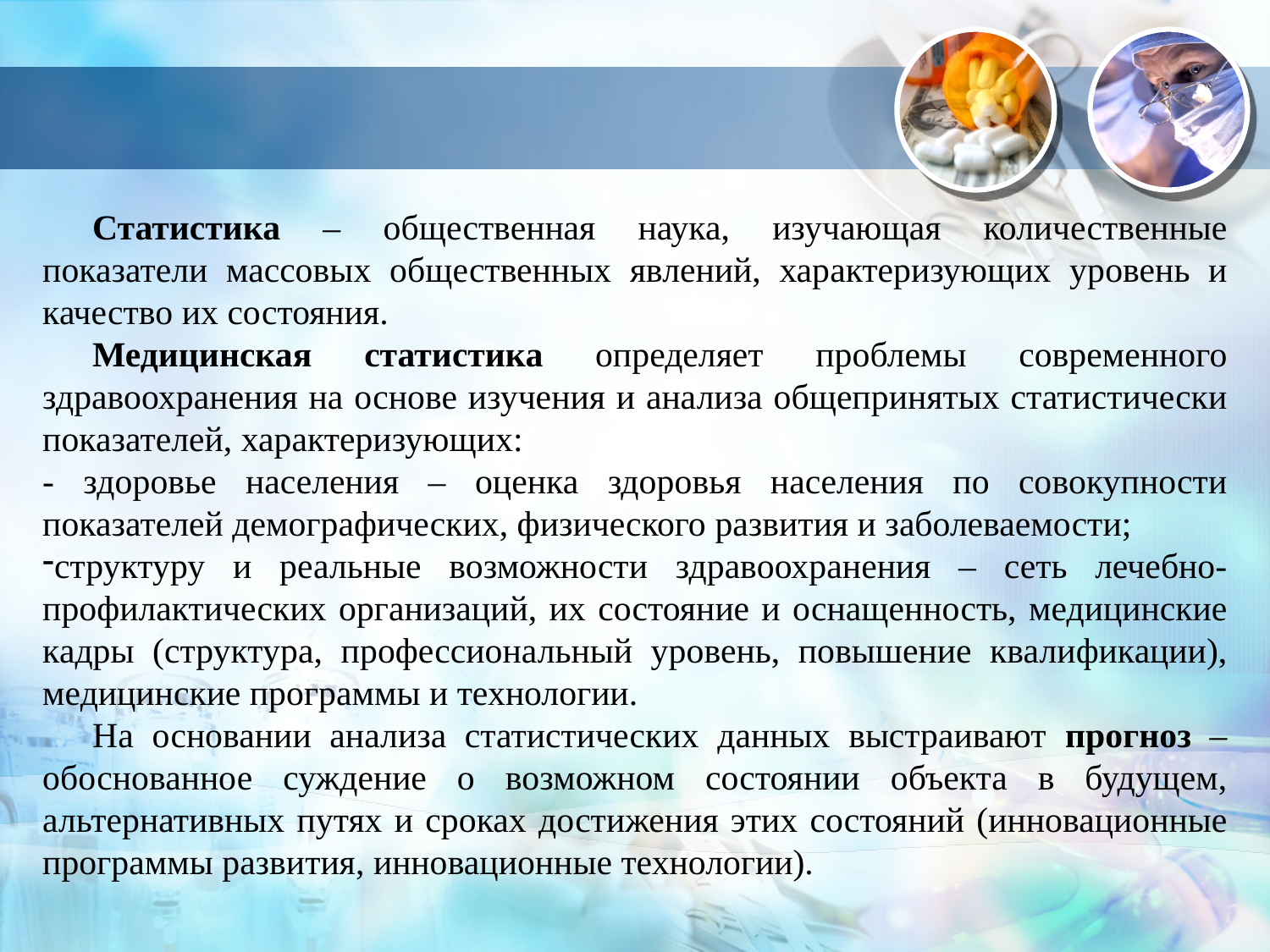

Статистика – общественная наука, изучающая количественные показатели массовых общественных явлений, характеризующих уровень и качество их состояния.
Медицинская статистика определяет проблемы современного здравоохранения на основе изучения и анализа общепринятых статистически показателей, характеризующих:
- здоровье населения – оценка здоровья населения по совокупности показателей демо­графических, физического развития и заболеваемости;
структуру и реальные возможности здравоохранения – сеть лечебно-профилактических организаций, их состояние и оснащенность, медицинские кадры (структура, профессиональный уровень, повышение квалификации), медицинские программы и технологии.
На основании анализа статистических данных выстраивают прогноз – обоснованное суждение о возможном состоянии объекта в будущем, альтернативных путях и сроках достижения этих состояний (инновационные программы развития, инновационные технологии).